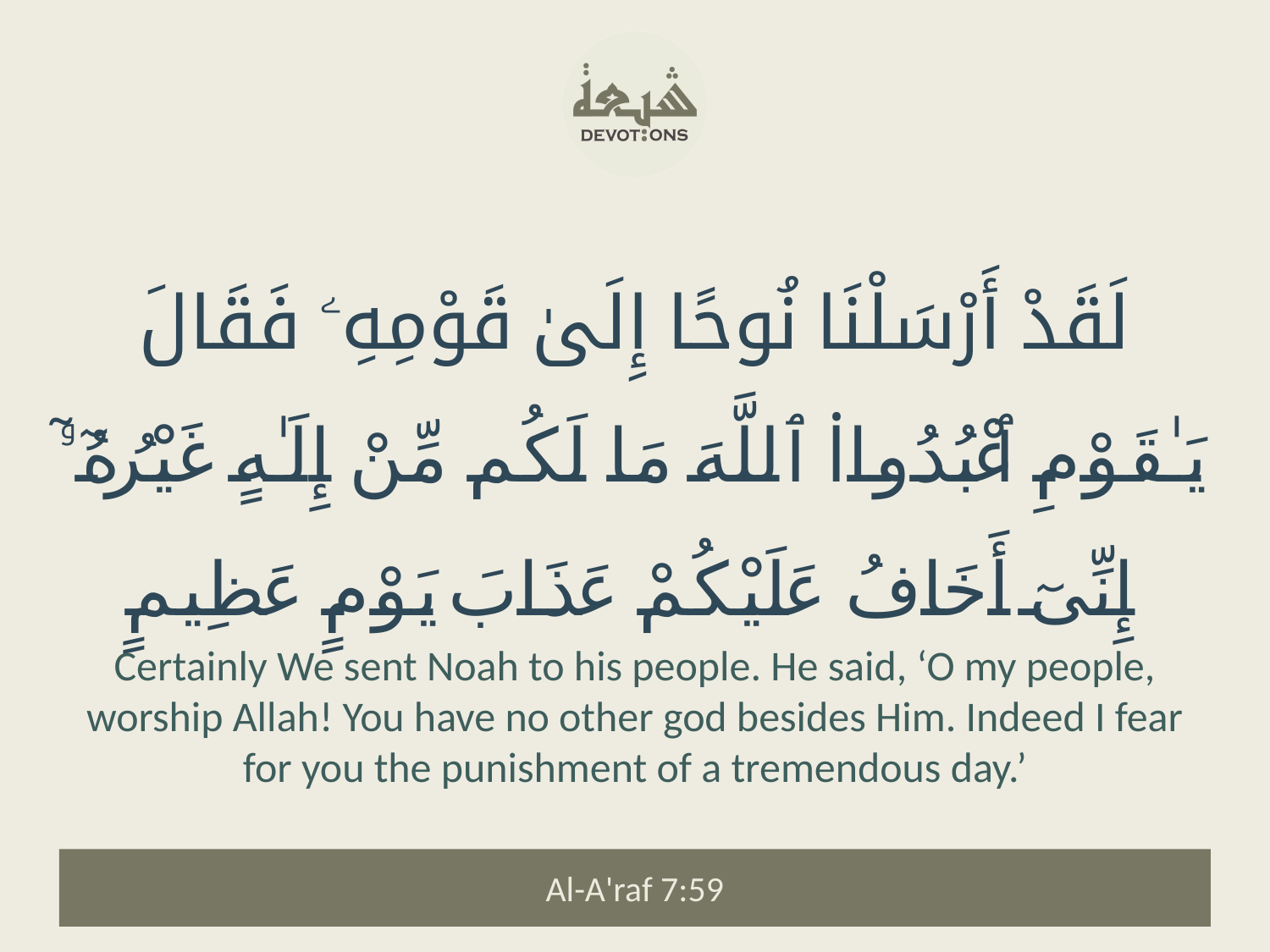

لَقَدْ أَرْسَلْنَا نُوحًا إِلَىٰ قَوْمِهِۦ فَقَالَ يَـٰقَوْمِ ٱعْبُدُوا۟ ٱللَّهَ مَا لَكُم مِّنْ إِلَـٰهٍ غَيْرُهُۥٓ إِنِّىٓ أَخَافُ عَلَيْكُمْ عَذَابَ يَوْمٍ عَظِيمٍ
Certainly We sent Noah to his people. He said, ‘O my people, worship Allah! You have no other god besides Him. Indeed I fear for you the punishment of a tremendous day.’
Al-A'raf 7:59